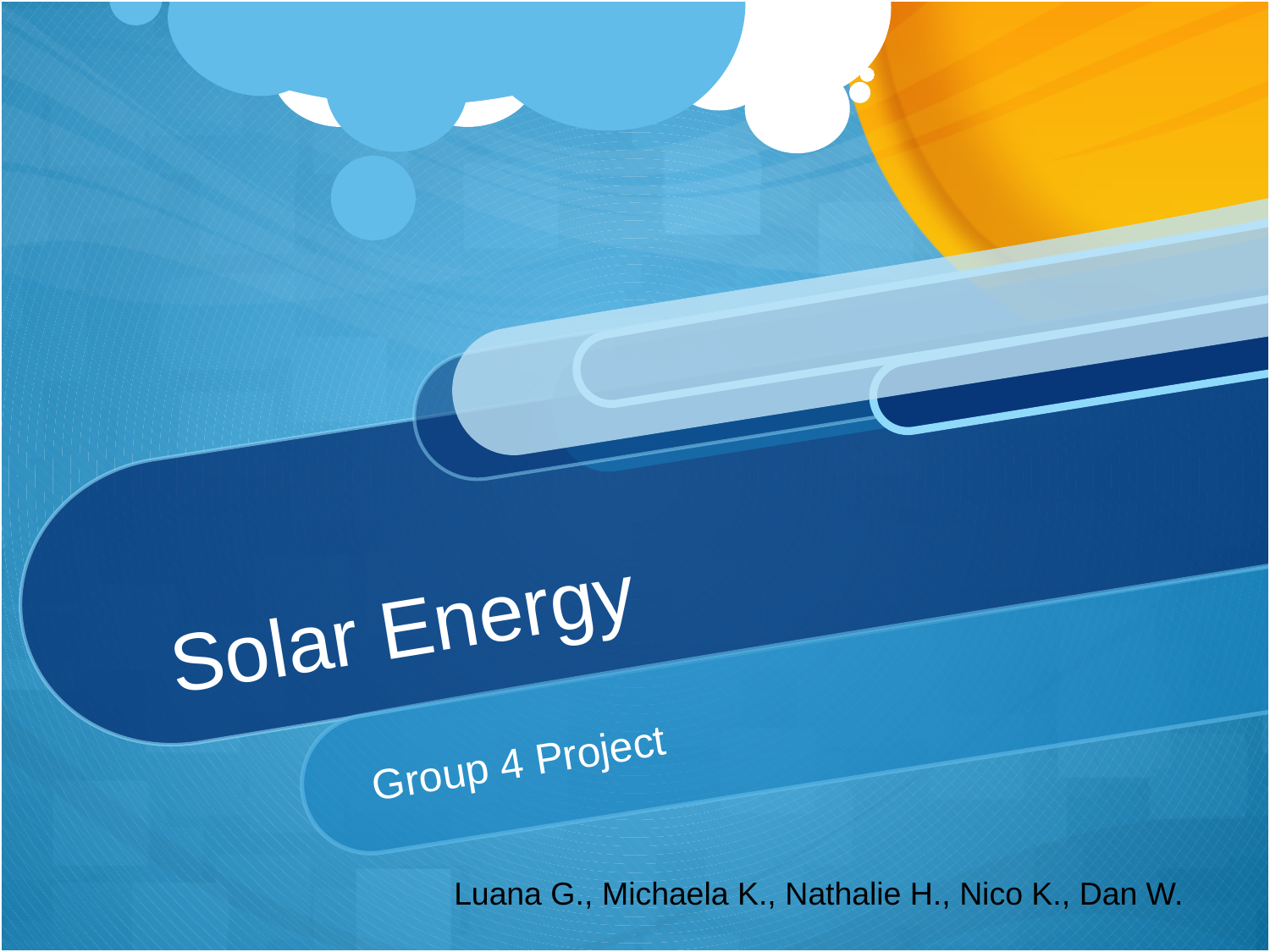

# Solar Energy
Group 4 Project
Luana G., Michaela K., Nathalie H., Nico K., Dan W.